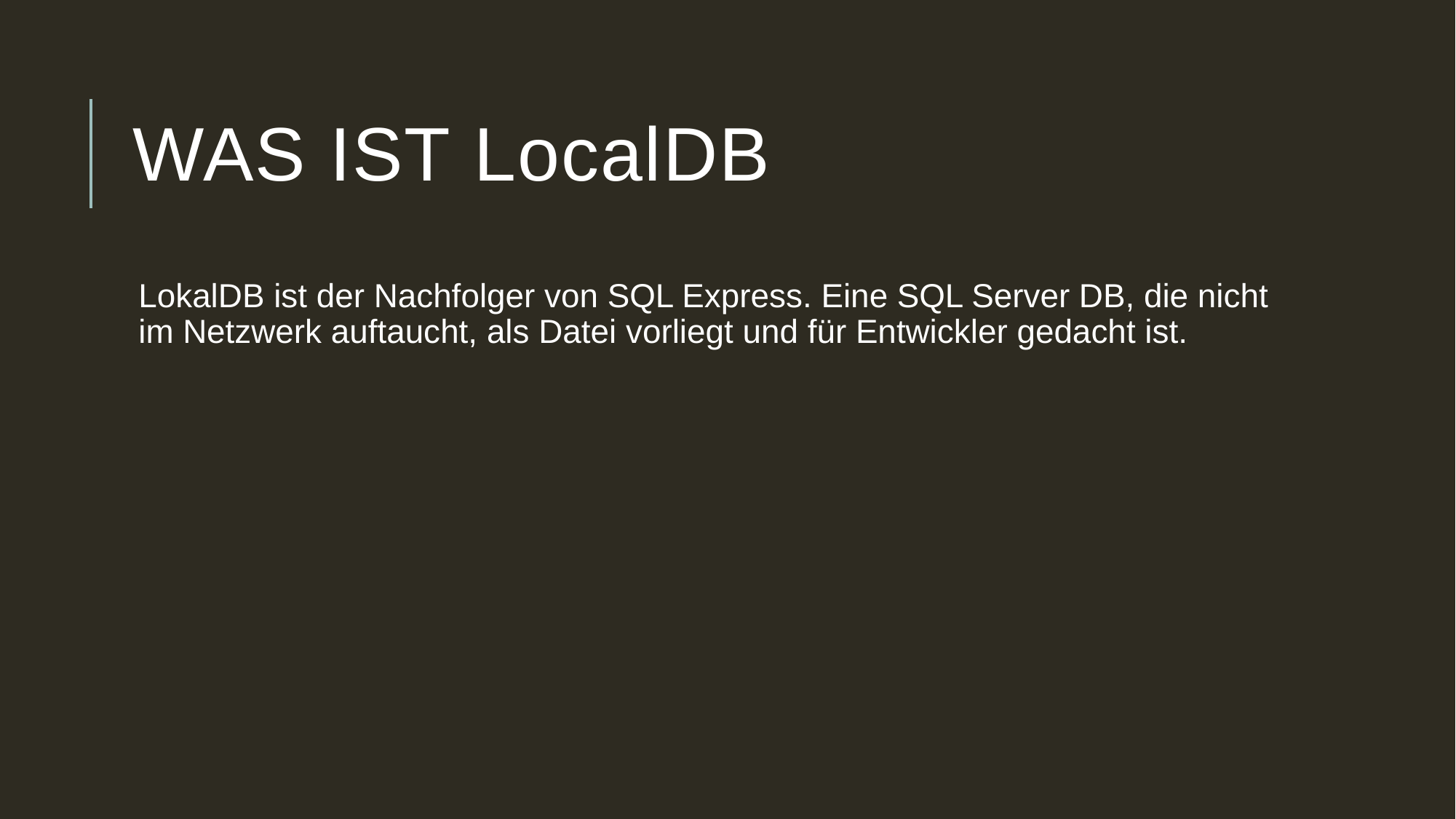

# WAS ist LocalDB
LokalDB ist der Nachfolger von SQL Express. Eine SQL Server DB, die nicht im Netzwerk auftaucht, als Datei vorliegt und für Entwickler gedacht ist.